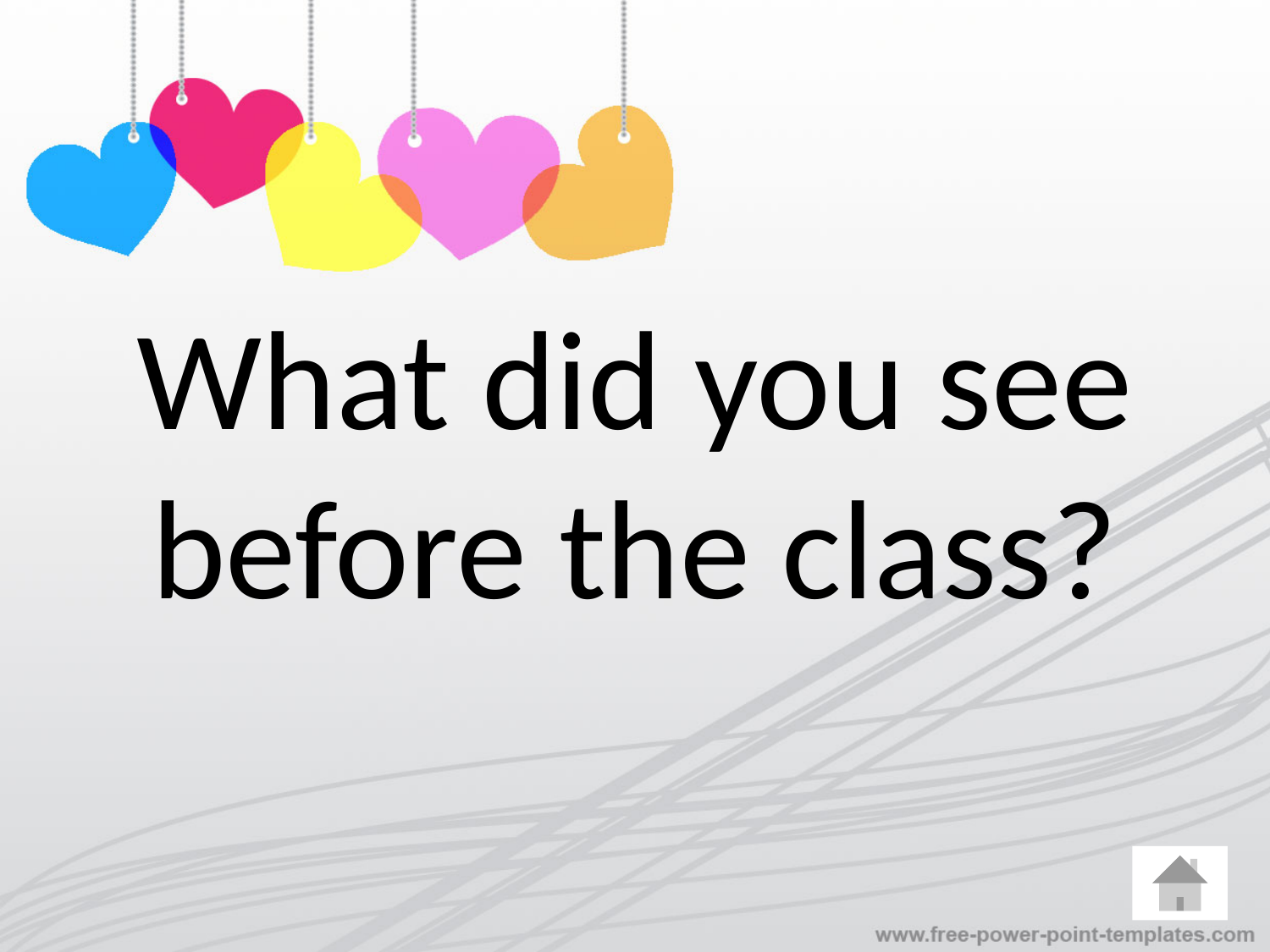

# What did you see before the class?